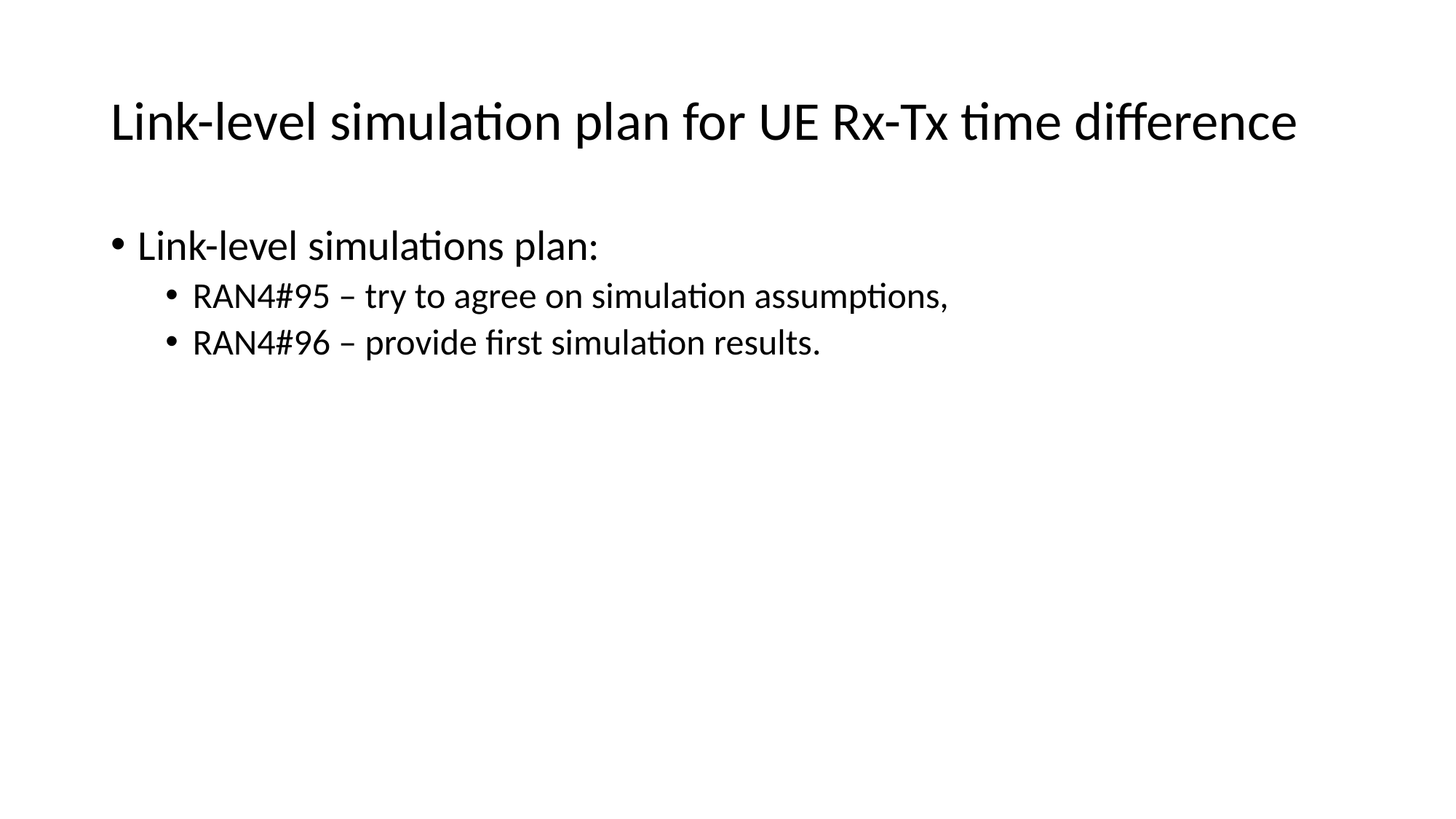

# Link-level simulation plan for UE Rx-Tx time difference
Link-level simulations plan:
RAN4#95 – try to agree on simulation assumptions,
RAN4#96 – provide first simulation results.